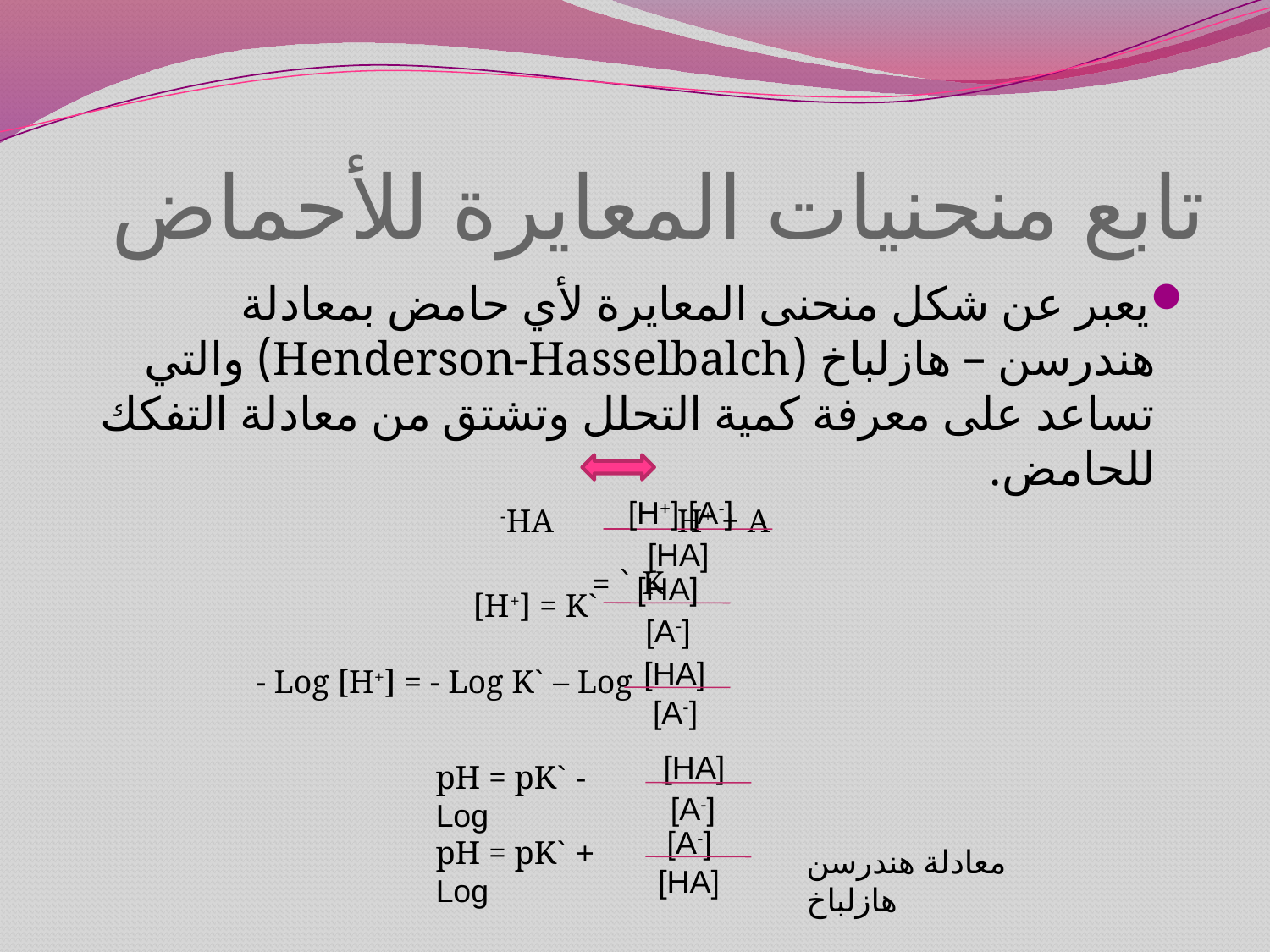

# تابع منحنيات المعايرة للأحماض
يعبر عن شكل منحنى المعايرة لأي حامض بمعادلة هندرسن – هازلباخ (Henderson-Hasselbalch) والتي تساعد على معرفة كمية التحلل وتشتق من معادلة التفكك للحامض.
HA               H+ + A-
				K ` =

[H+] [A-]
[HA]
[HA]
[H+] = K`
[A-]
[HA]
- Log [H+] = - Log K` – Log
[A-]
[HA]
pH = pK` - Log
[A-]
[A-]
pH = pK` + Log
معادلة هندرسن هازلباخ
[HA]